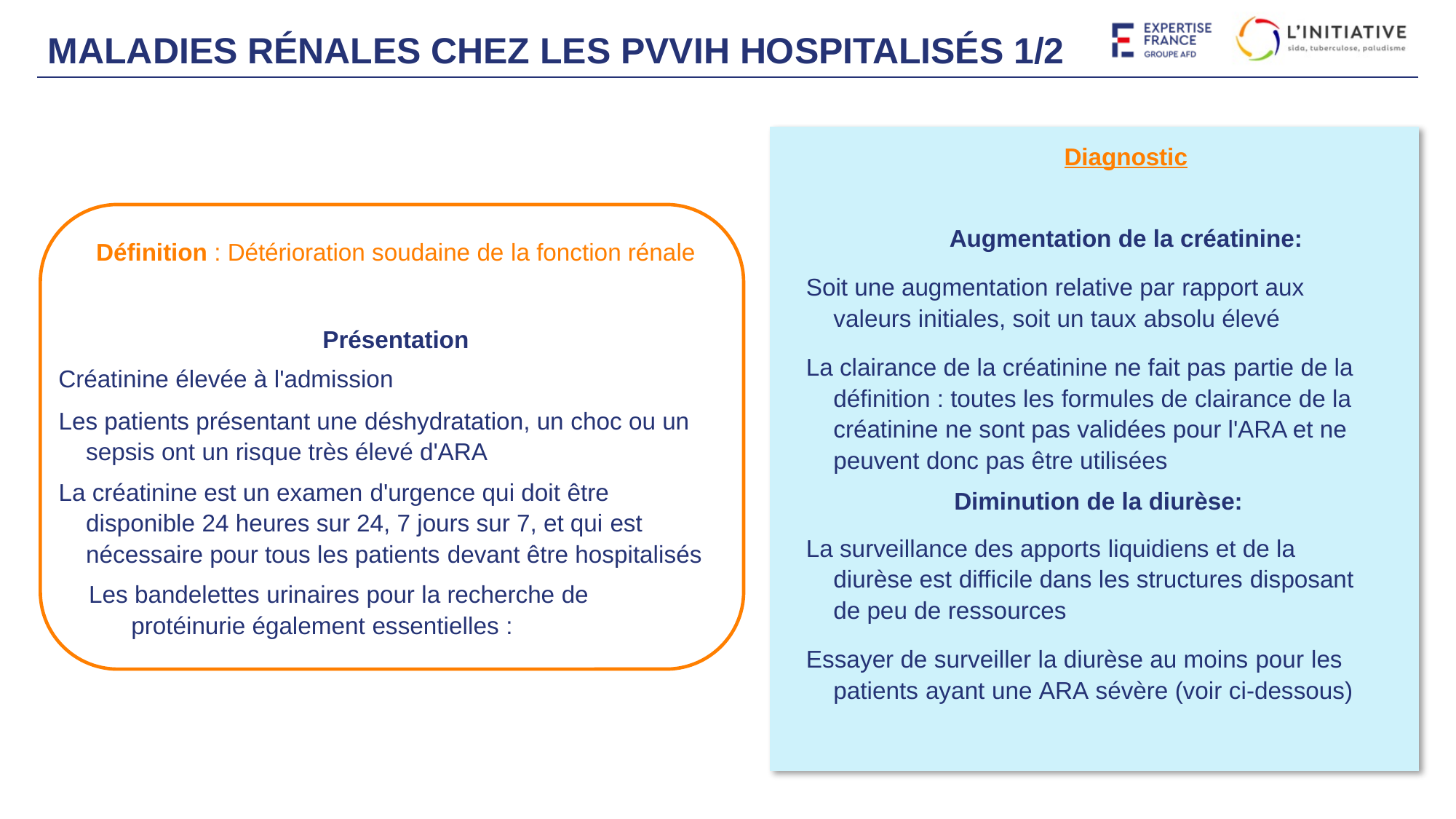

# Maladies rénales chez les PVVIH hospitalisés 1/2

Diagnostic

Augmentation de la créatinine:
Soit une augmentation relative par rapport aux valeurs initiales, soit un taux absolu élevé
La clairance de la créatinine ne fait pas partie de la définition : toutes les formules de clairance de la créatinine ne sont pas validées pour l'ARA et ne peuvent donc pas être utilisées
Diminution de la diurèse:
La surveillance des apports liquidiens et de la diurèse est difficile dans les structures disposant de peu de ressources
Essayer de surveiller la diurèse au moins pour les patients ayant une ARA sévère (voir ci-dessous)

Définition : Détérioration soudaine de la fonction rénale

Présentation
Créatinine élevée à l'admission
Les patients présentant une déshydratation, un choc ou un sepsis ont un risque très élevé d'ARA
La créatinine est un examen d'urgence qui doit être disponible 24 heures sur 24, 7 jours sur 7, et qui est nécessaire pour tous les patients devant être hospitalisés
Les bandelettes urinaires pour la recherche de protéinurie également essentielles :